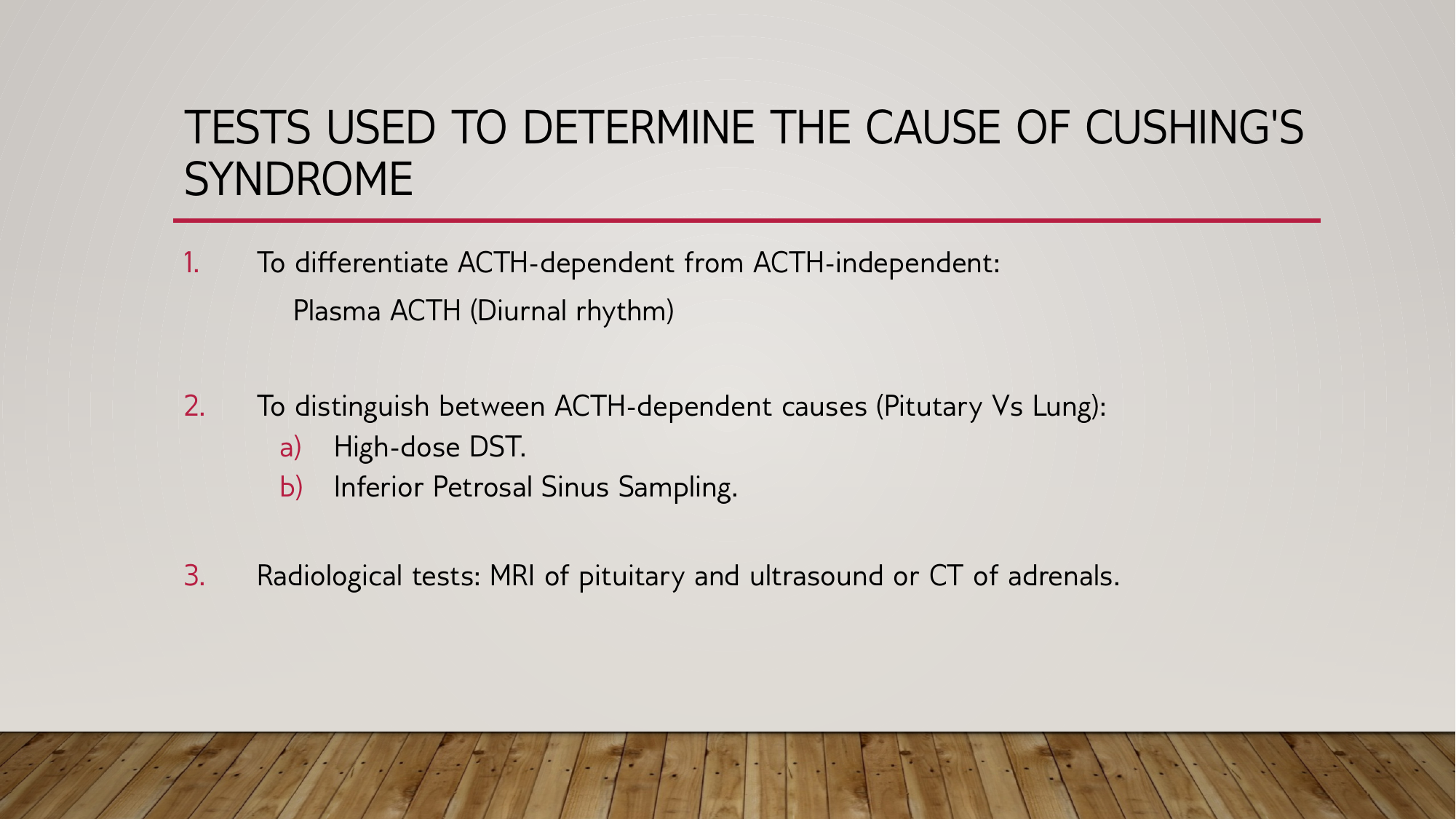

# Tests used to determine the cause of Cushing's syndrome
To differentiate ACTH-dependent from ACTH-independent:
	Plasma ACTH (Diurnal rhythm)

To distinguish between ACTH-dependent causes (Pitutary Vs Lung):
High-dose DST.
Inferior Petrosal Sinus Sampling.

Radiological tests: MRI of pituitary and ultrasound or CT of adrenals.